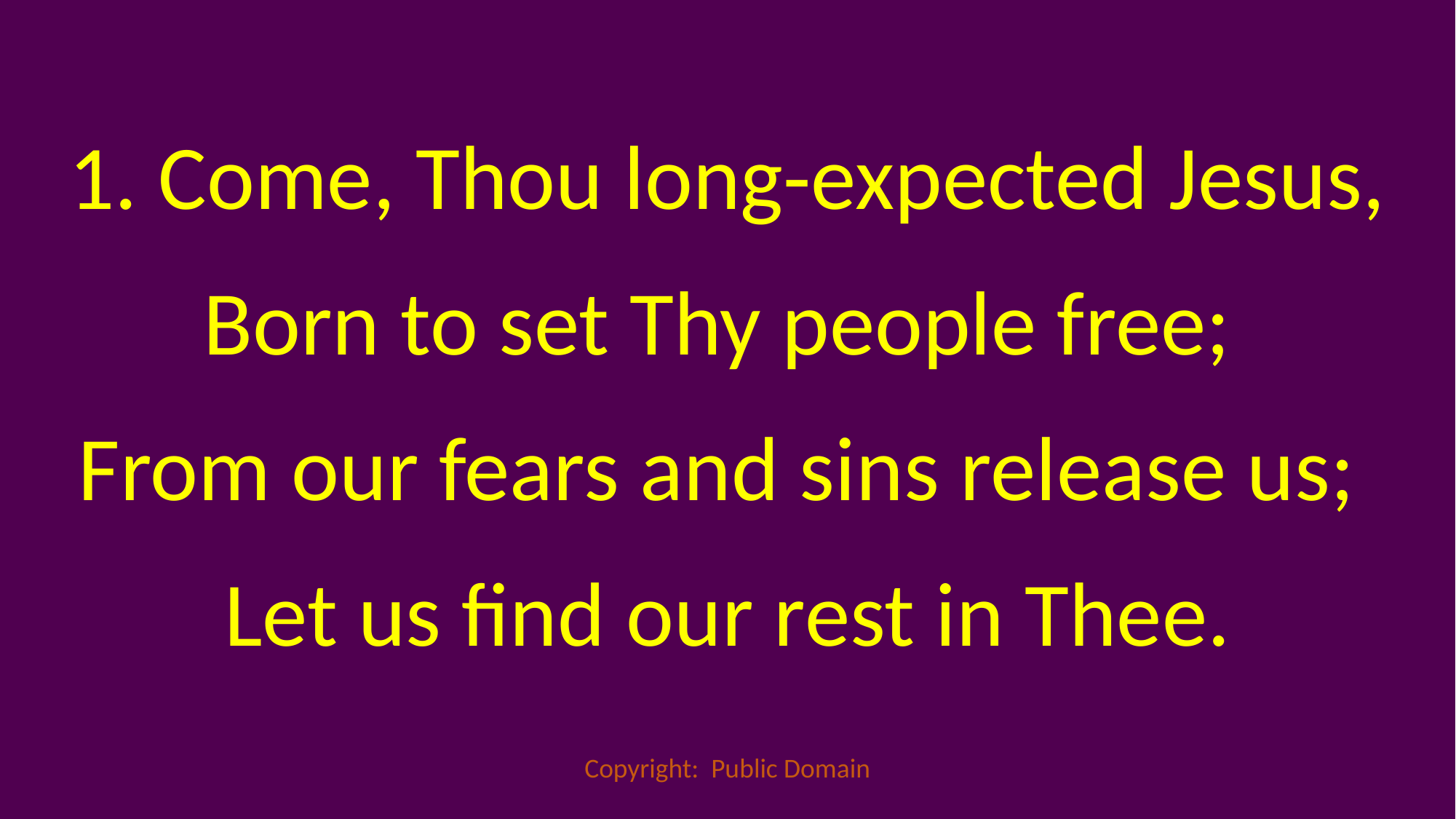

1. Come, Thou long-expected Jesus,
Born to set Thy people free;
From our fears and sins release us;
Let us find our rest in Thee.
Copyright:  Public Domain